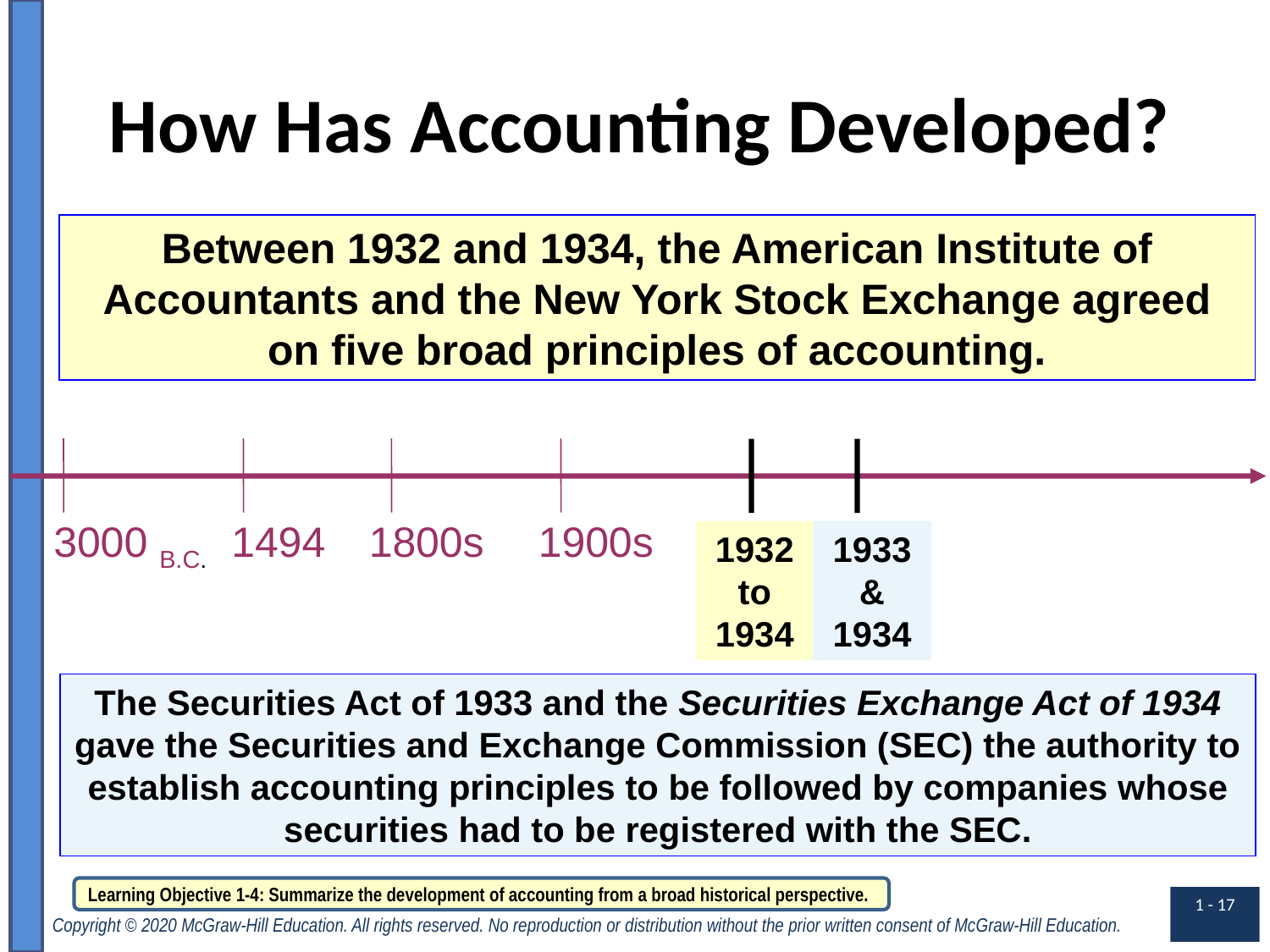

# How Has Accounting Developed?
Between 1932 and 1934, the American Institute of Accountants and the New York Stock Exchange agreed on five broad principles of accounting.

3000 B.C.
1494
1800s
1900s
1932
to
1934
1933
&
1934
The Securities Act of 1933 and the Securities Exchange Act of 1934 gave the Securities and Exchange Commission (SEC) the authority to establish accounting principles to be followed by companies whose securities had to be registered with the SEC.
Learning Objective 1-4: Summarize the development of accounting from a broad historical perspective.